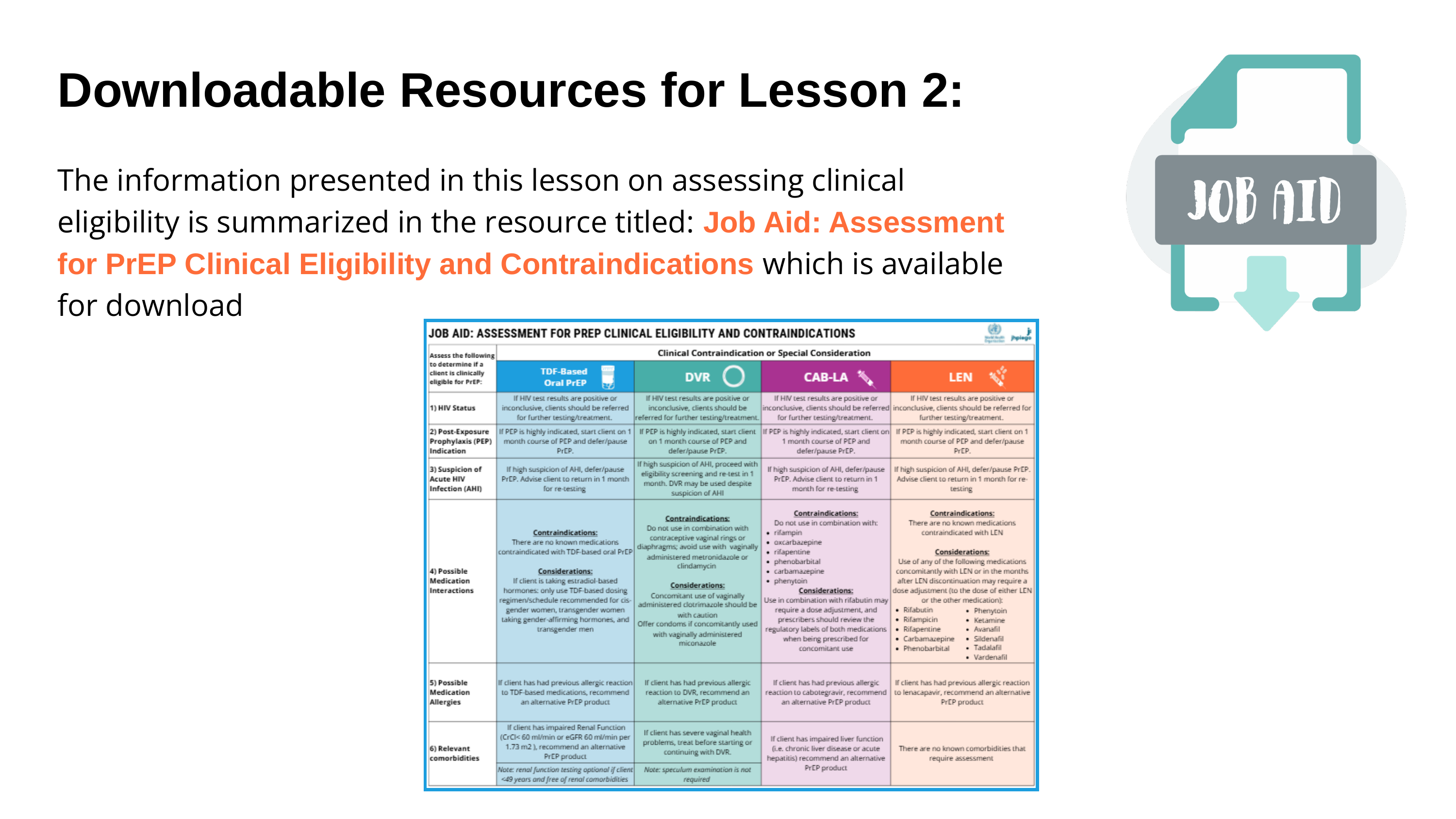

Downloadable Resources for Lesson 2:
The information presented in this lesson on assessing clinical eligibility is summarized in the resource titled: Job Aid: Assessment for PrEP Clinical Eligibility and Contraindications which is available for download